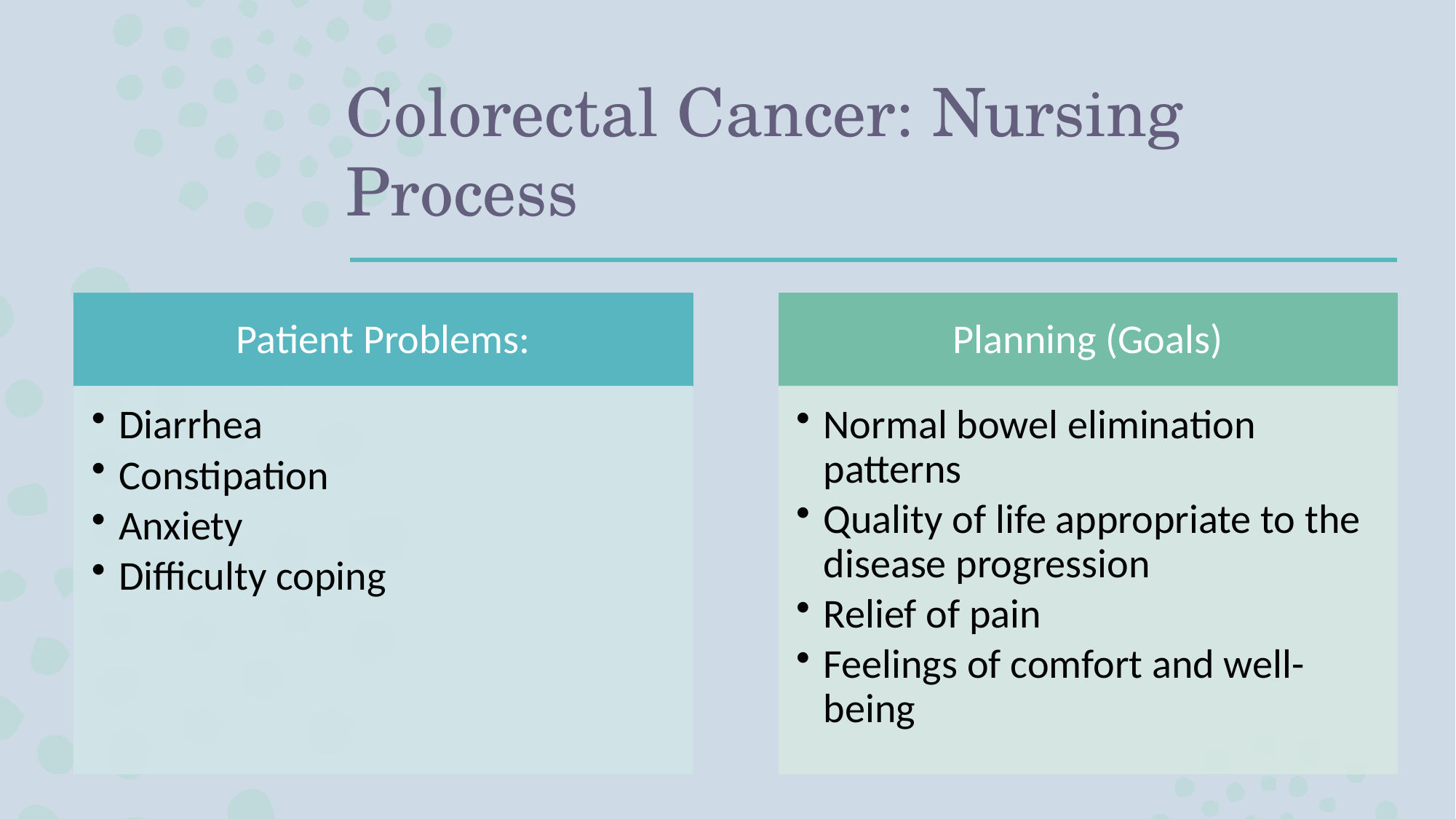

# Colorectal Cancer: Nursing Process
Patient Problems:
Diarrhea
Constipation
Anxiety
Difficulty coping
Planning (Goals)
Normal bowel elimination patterns
Quality of life appropriate to the disease progression
Relief of pain
Feelings of comfort and well-being